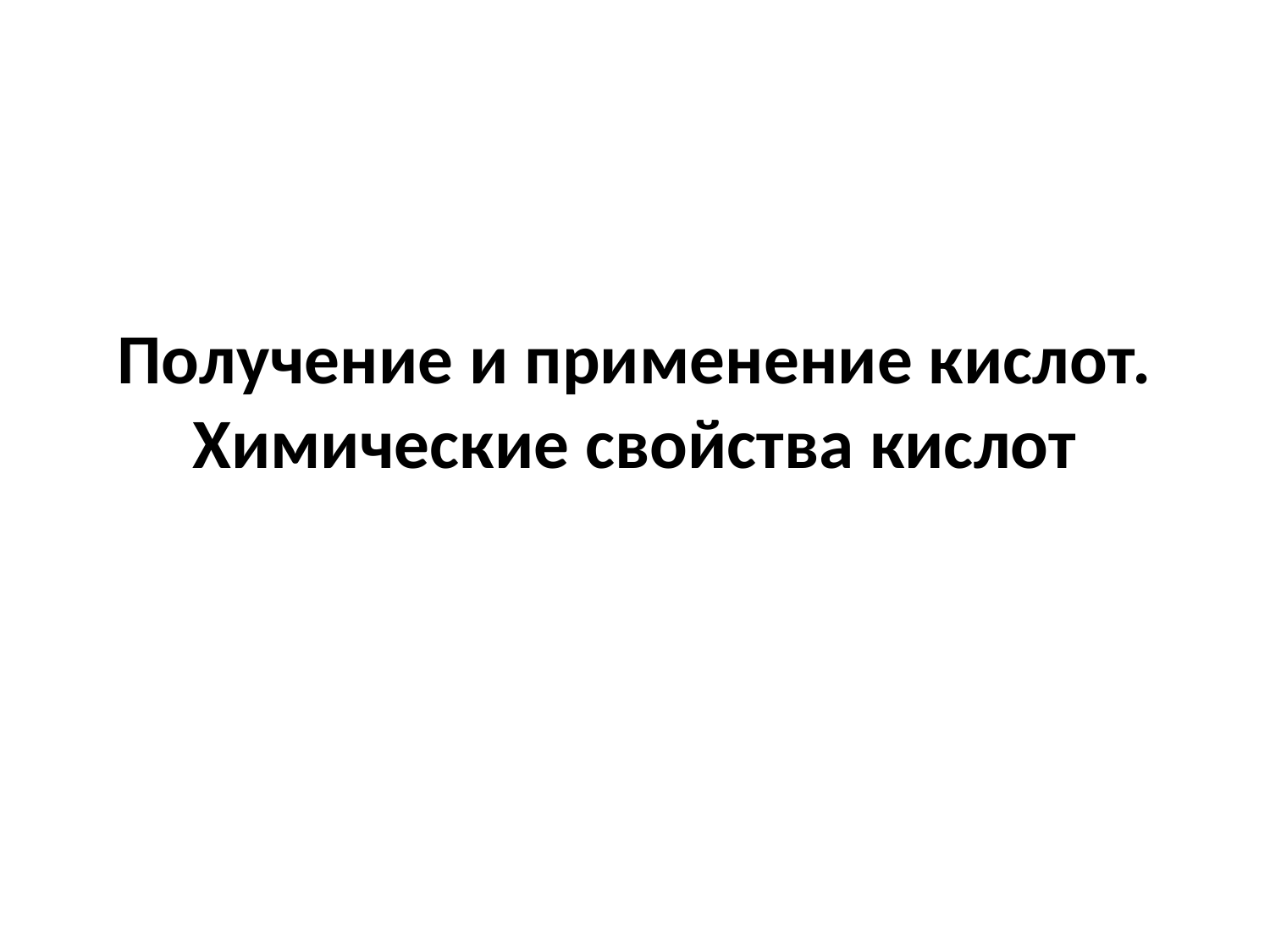

# Получение и применение кислот. Химические свойства кислот